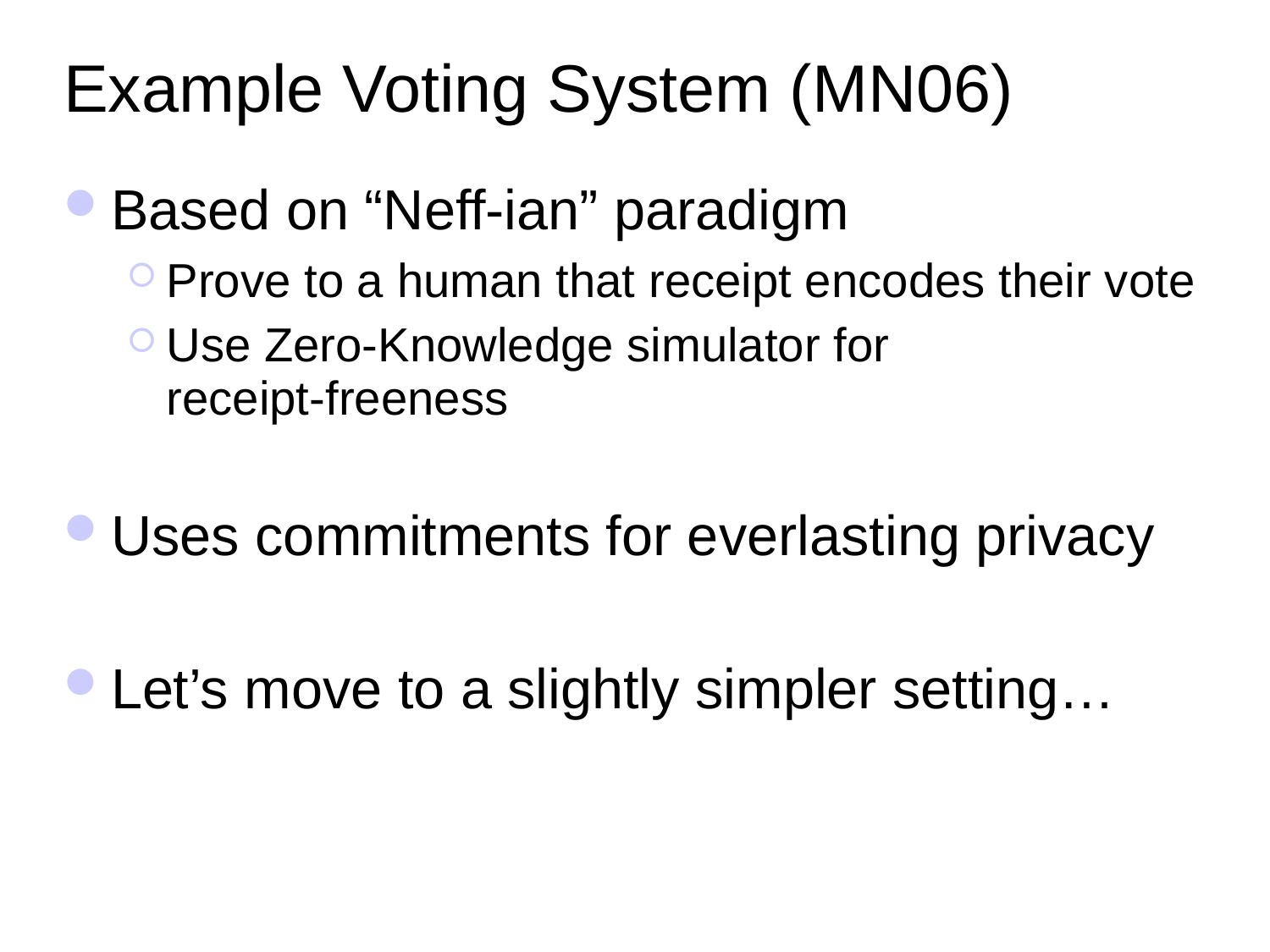

# Example Voting System (MN06)
Based on “Neff-ian” paradigm
Prove to a human that receipt encodes their vote
Use Zero-Knowledge simulator for
receipt-freeness

Uses commitments for everlasting privacy

Let’s move to a slightly simpler setting…